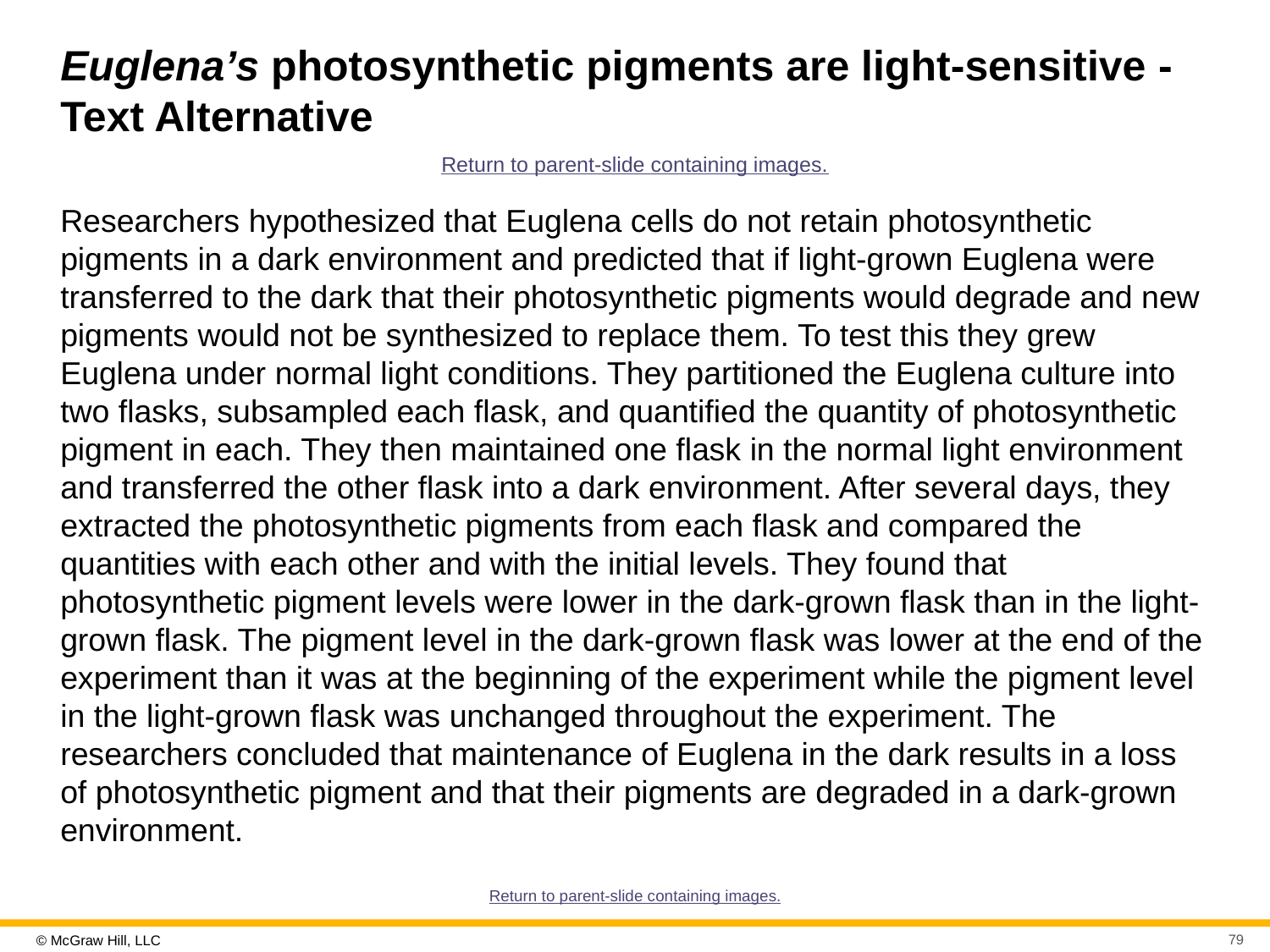

# Euglena’s photosynthetic pigments are light-sensitive - Text Alternative
Return to parent-slide containing images.
Researchers hypothesized that Euglena cells do not retain photosynthetic pigments in a dark environment and predicted that if light-grown Euglena were transferred to the dark that their photosynthetic pigments would degrade and new pigments would not be synthesized to replace them. To test this they grew Euglena under normal light conditions. They partitioned the Euglena culture into two flasks, subsampled each flask, and quantified the quantity of photosynthetic pigment in each. They then maintained one flask in the normal light environment and transferred the other flask into a dark environment. After several days, they extracted the photosynthetic pigments from each flask and compared the quantities with each other and with the initial levels. They found that photosynthetic pigment levels were lower in the dark-grown flask than in the light-grown flask. The pigment level in the dark-grown flask was lower at the end of the experiment than it was at the beginning of the experiment while the pigment level in the light-grown flask was unchanged throughout the experiment. The researchers concluded that maintenance of Euglena in the dark results in a loss of photosynthetic pigment and that their pigments are degraded in a dark-grown environment.
Return to parent-slide containing images.
79